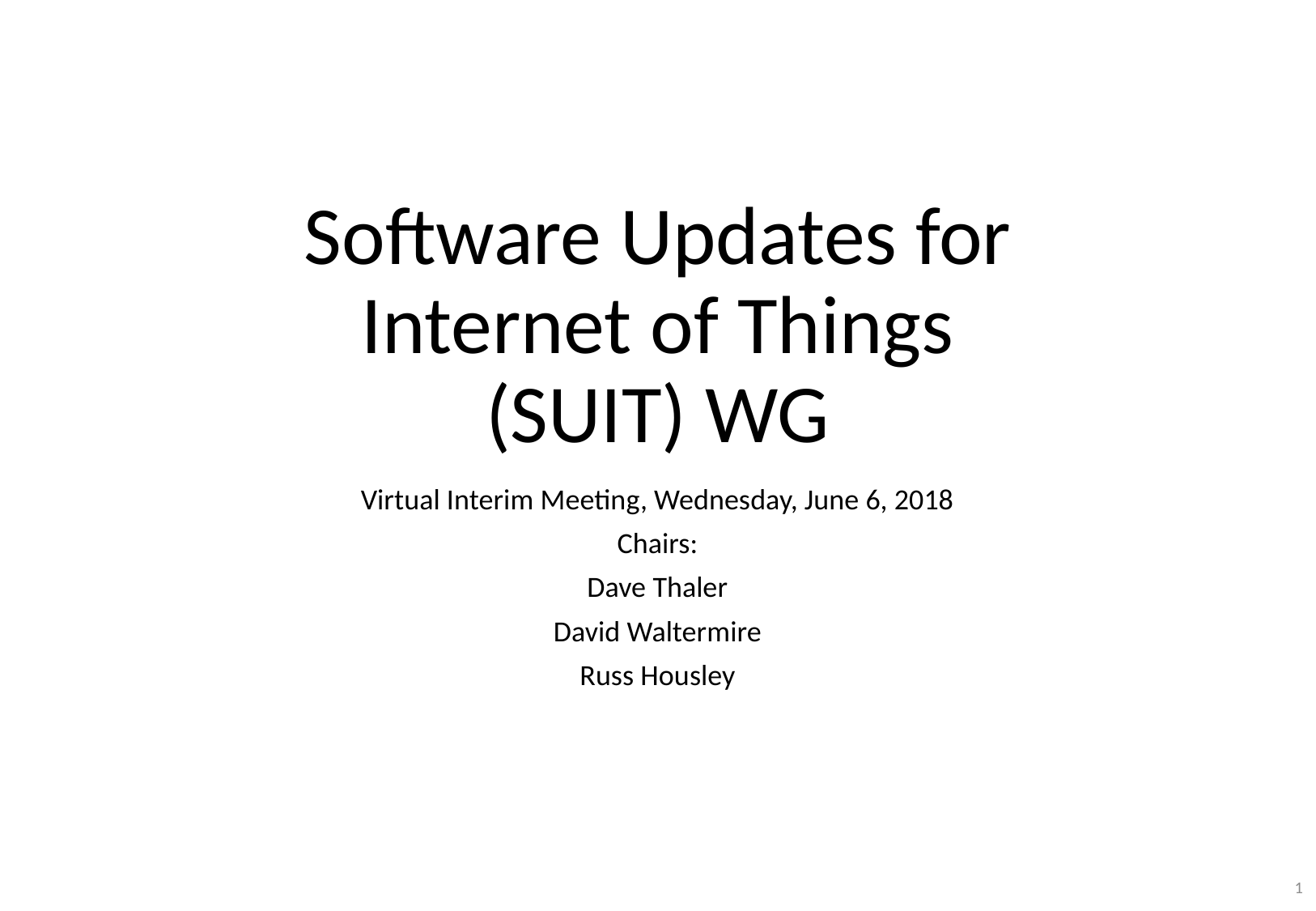

# Software Updates for Internet of Things (SUIT) WG
Virtual Interim Meeting, Wednesday, June 6, 2018
Chairs:
Dave Thaler
David Waltermire
Russ Housley
1